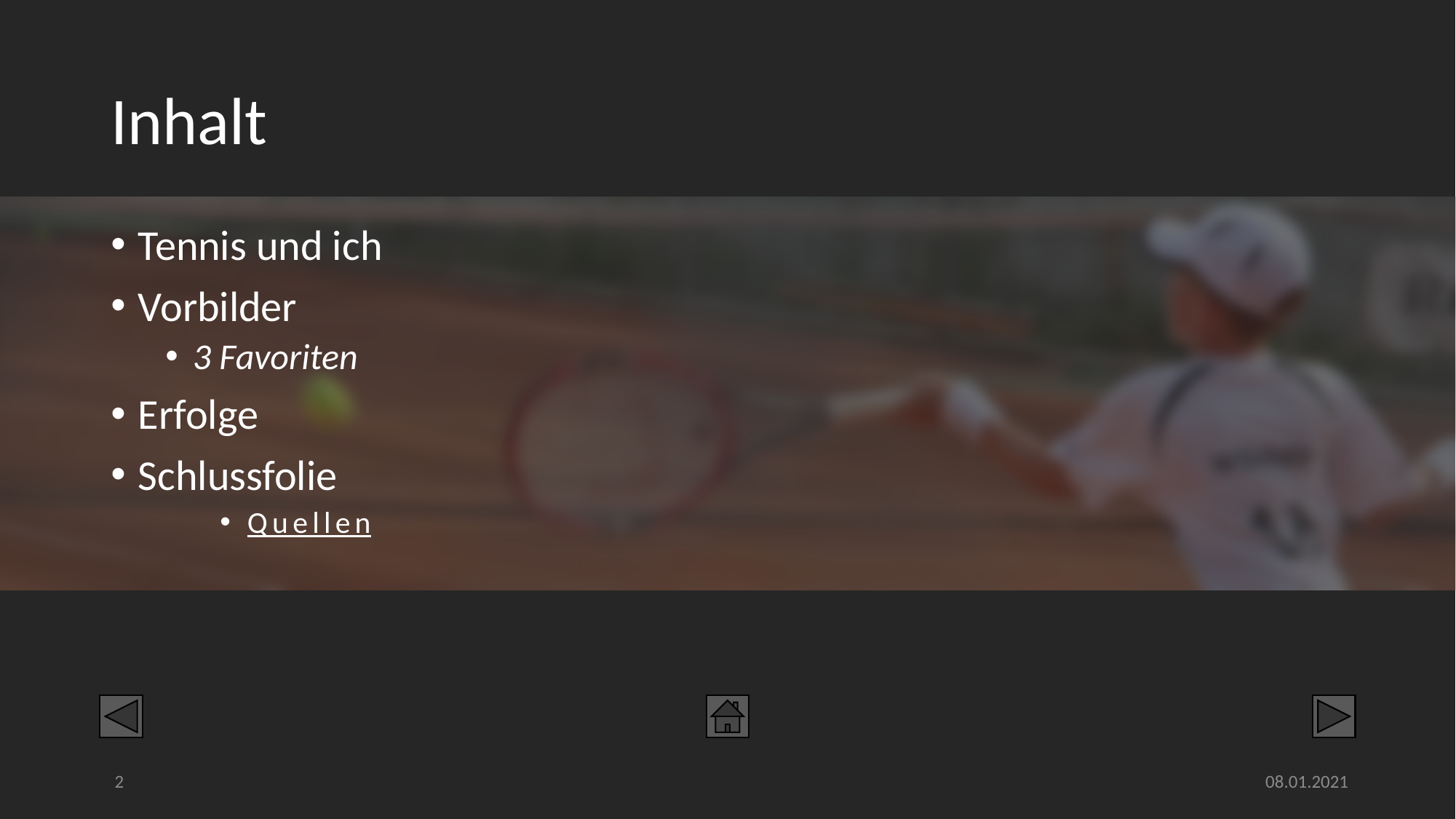

# Inhalt
Tennis und ich
Vorbilder
3 Favoriten
Erfolge
Schlussfolie
Quellen
2
08.01.2021